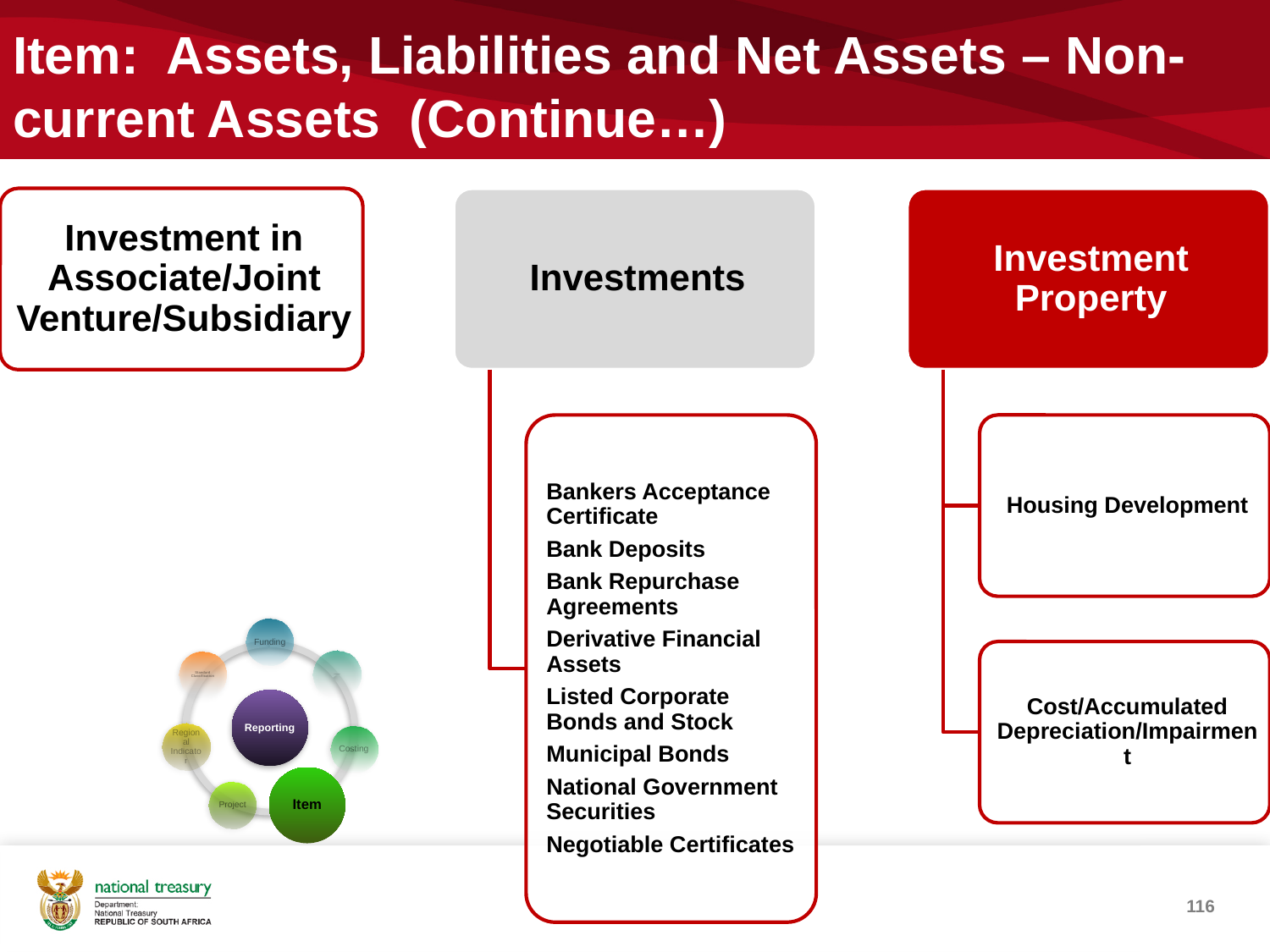

# Item:  Assets, Liabilities and Net Assets – Non-current Assets  (Continue…)
Investment in Associate/Joint Venture/Subsidiary
Investments
Bankers Acceptance Certificate
Bank Deposits
Bank Repurchase Agreements
Derivative Financial Assets
Listed Corporate Bonds and Stock
Municipal Bonds
National Government Securities
Negotiable Certificates
Investment Property
Housing Development
Cost/Accumulated Depreciation/Impairment
Reporting
Funding
Function
Costing
Item
Project
Regional Indicator
Standard Classification
116